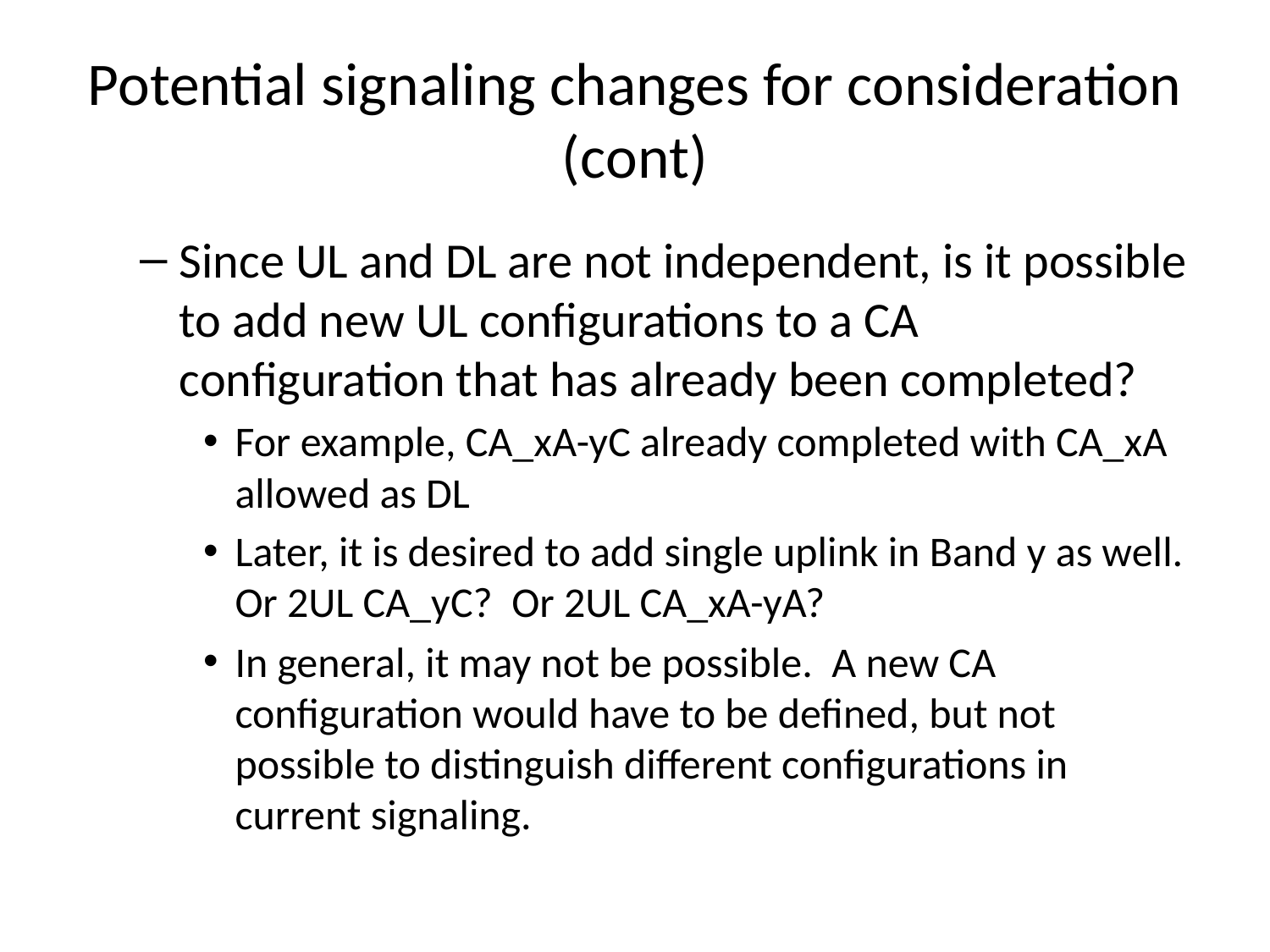

# Potential signaling changes for consideration (cont)
Since UL and DL are not independent, is it possible to add new UL configurations to a CA configuration that has already been completed?
For example, CA_xA-yC already completed with CA_xA allowed as DL
Later, it is desired to add single uplink in Band y as well.  Or 2UL CA_yC?  Or 2UL CA_xA-yA?
In general, it may not be possible.  A new CA configuration would have to be defined, but not possible to distinguish different configurations in current signaling.